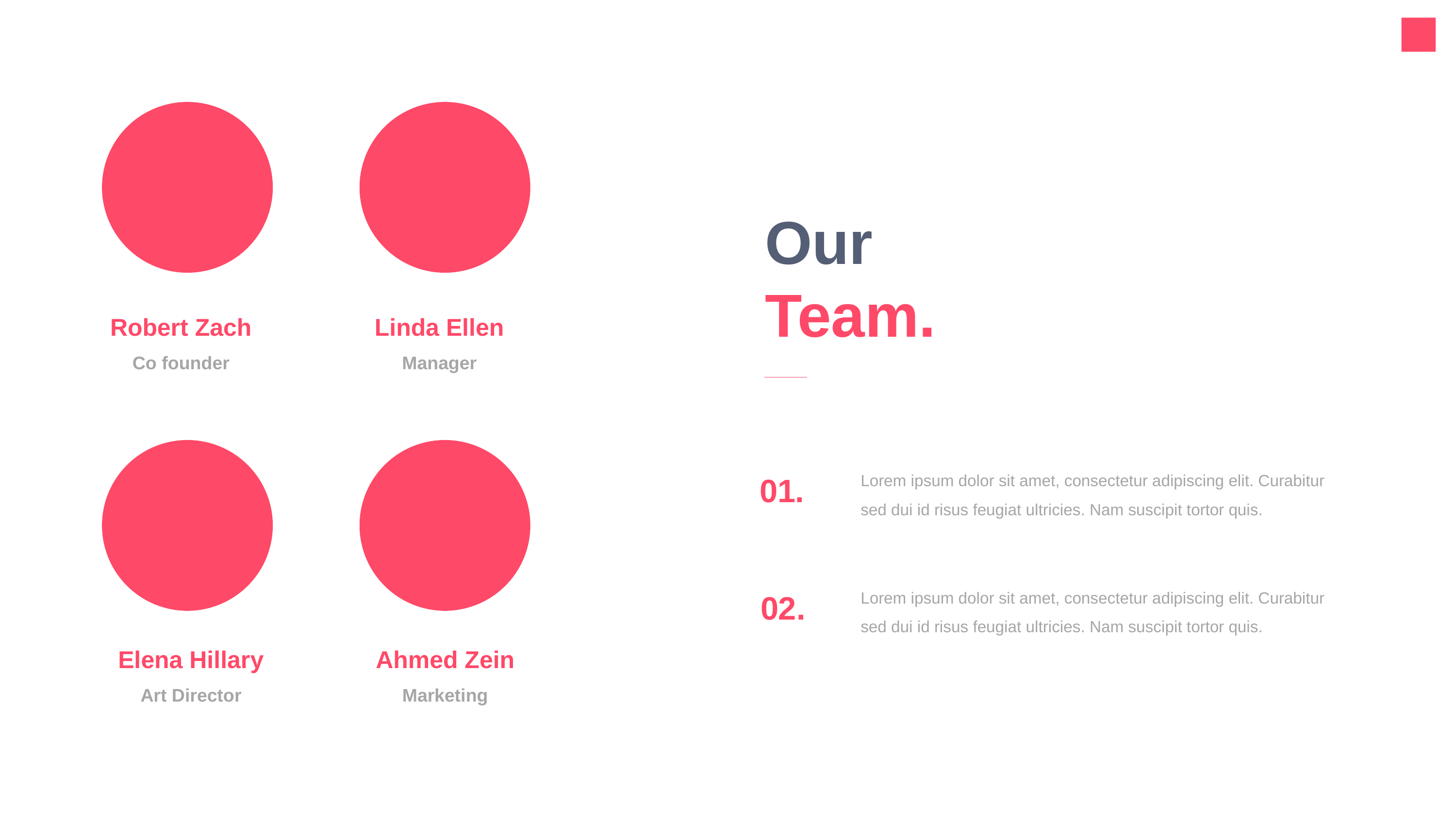

Our
Team.
Robert Zach
Linda Ellen
Co founder
Manager

Lorem ipsum dolor sit amet, consectetur adipiscing elit. Curabitur
sed dui id risus feugiat ultricies. Nam suscipit tortor quis.
01.
Lorem ipsum dolor sit amet, consectetur adipiscing elit. Curabitur
sed dui id risus feugiat ultricies. Nam suscipit tortor quis.
02.
Elena Hillary
Ahmed Zein
Art Director
Marketing